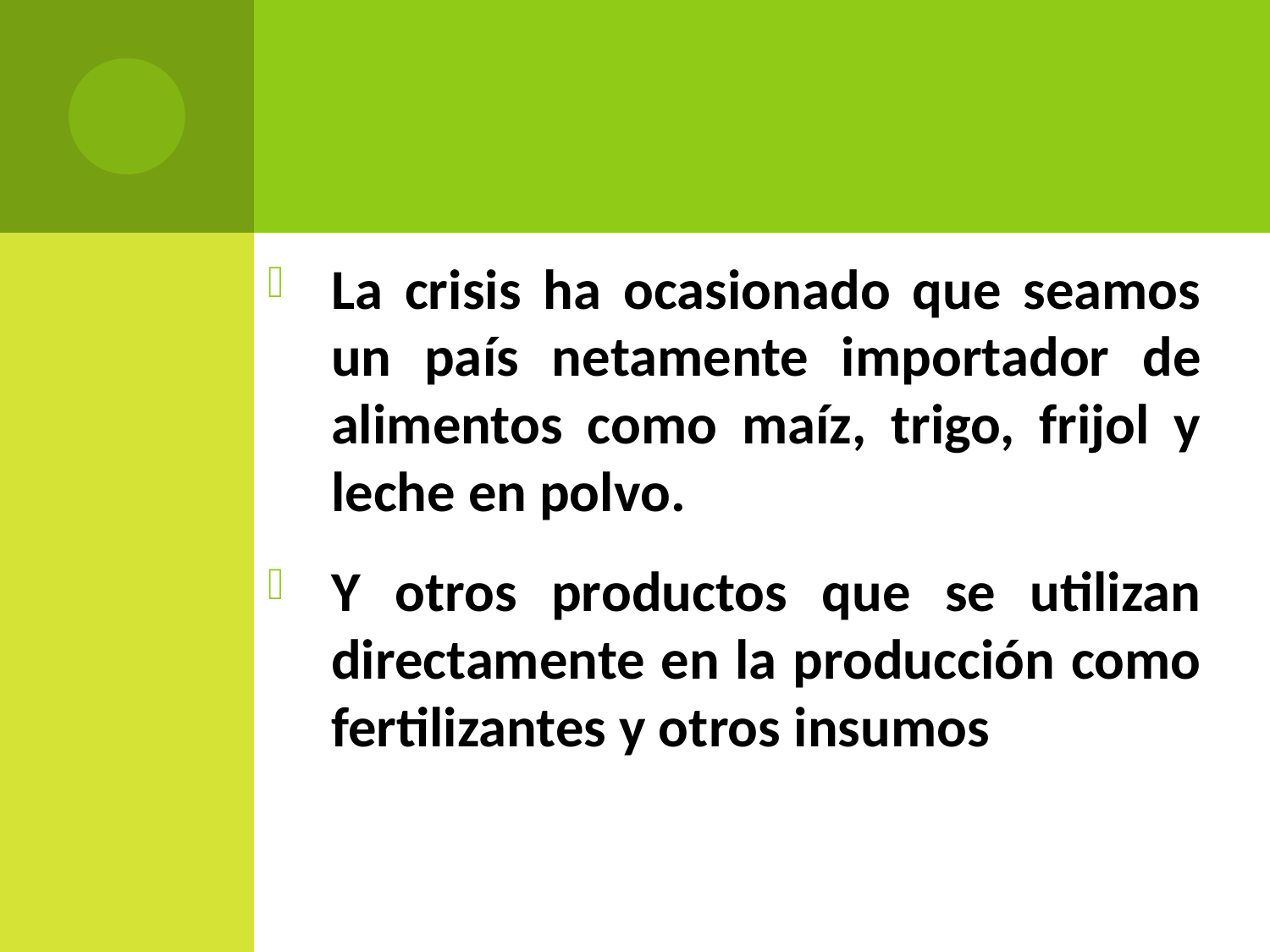

La crisis ha ocasionado que seamos un país netamente importador de alimentos como maíz, trigo, frijol y leche en polvo.
Y otros productos que se utilizan directamente en la producción como fertilizantes y otros insumos